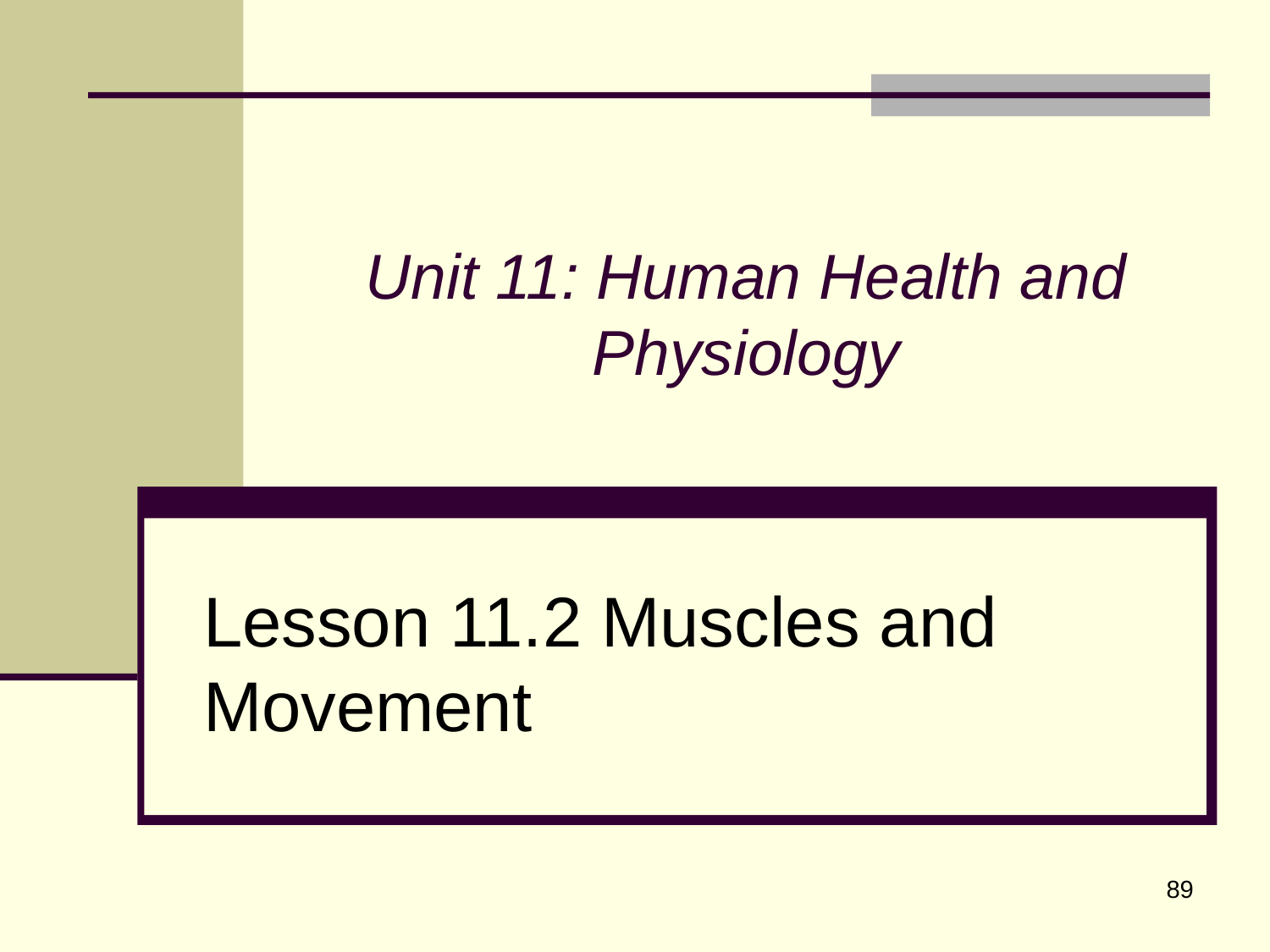

# Unit 11: Human Health and Physiology
Lesson 11.2 Muscles and Movement
89